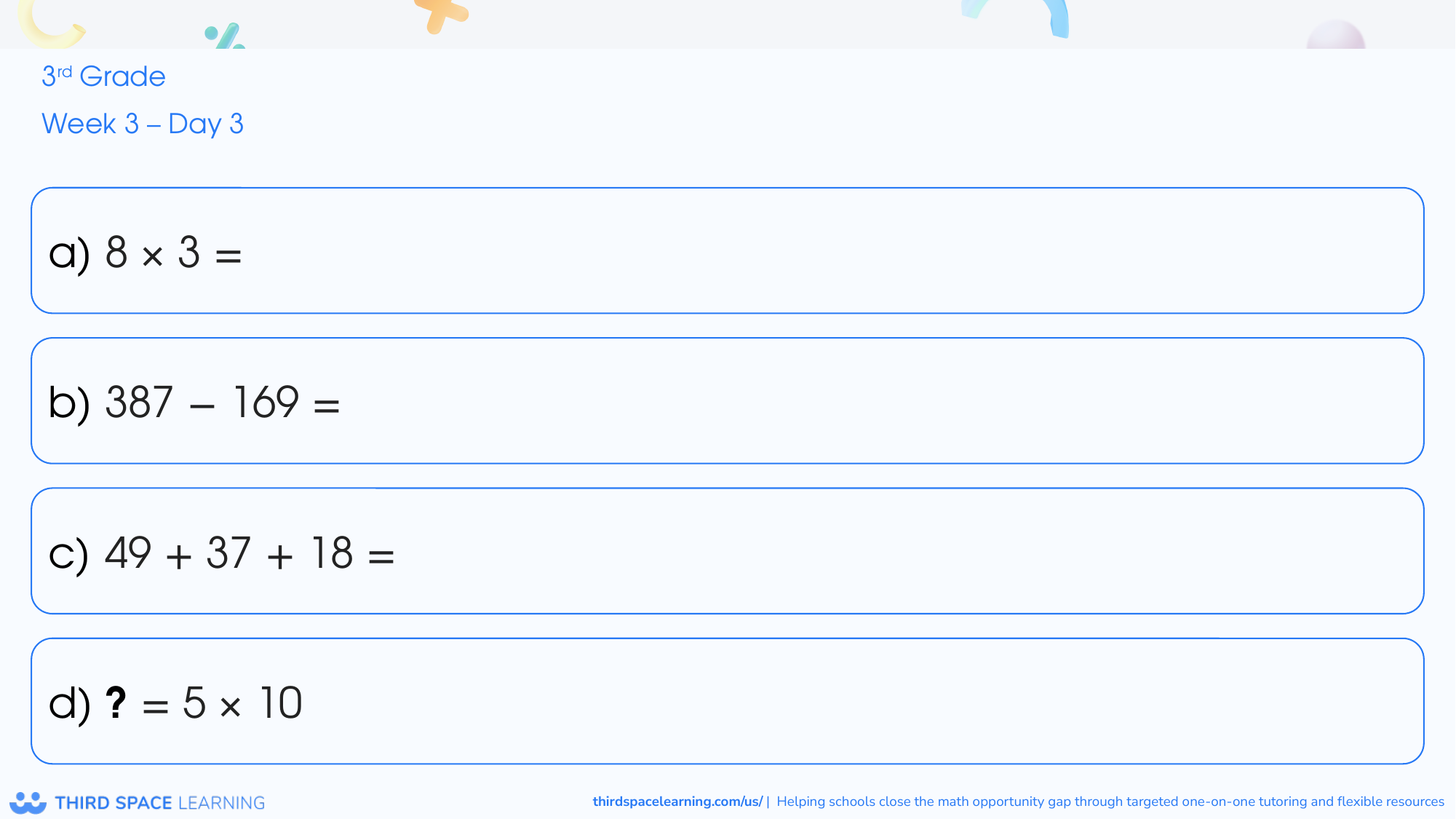

3rd Grade
Week 3 – Day 3
8 × 3 =
387 − 169 =
49 + 37 + 18 =
? = 5 × 10